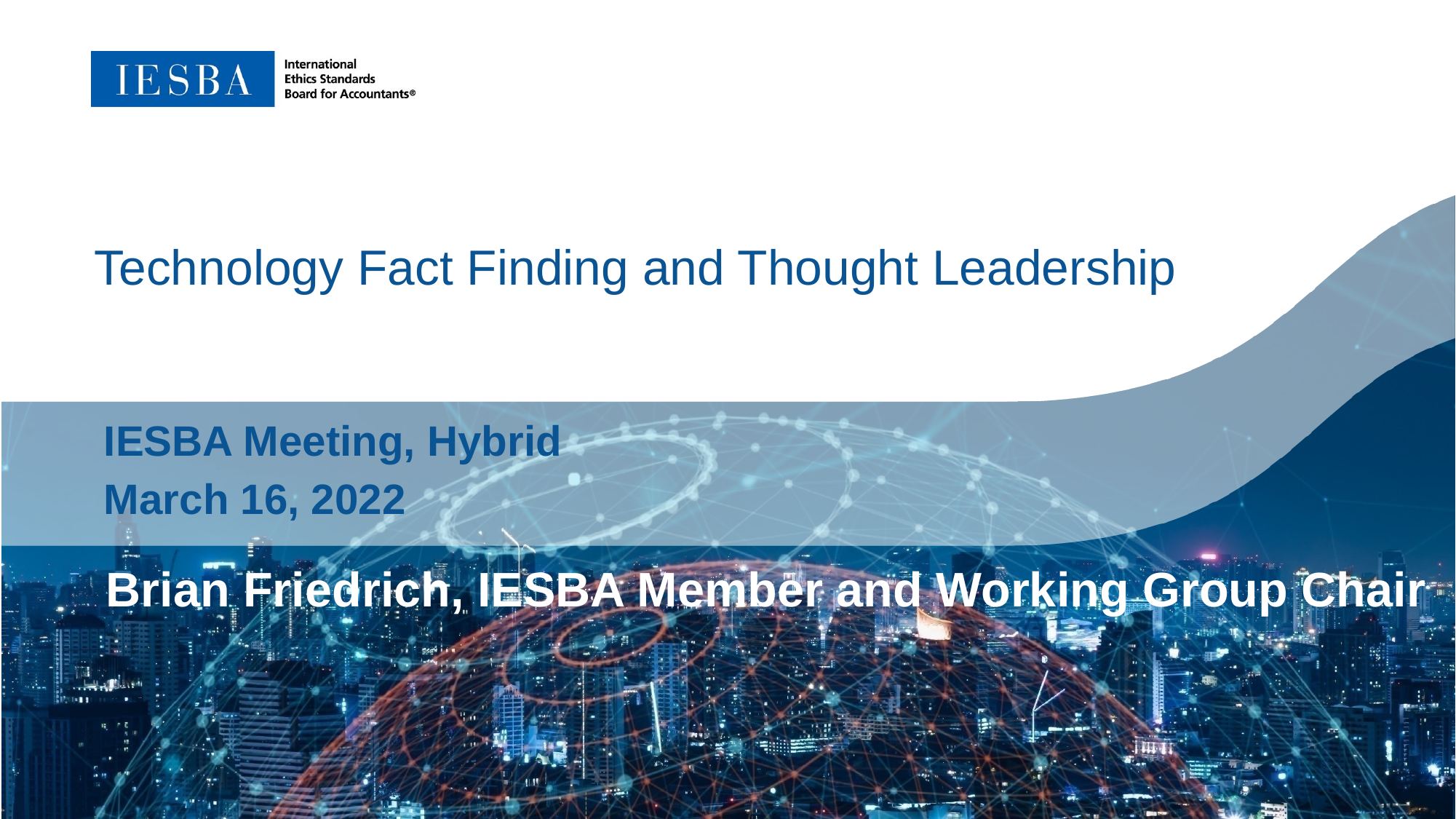

Technology Fact Finding and Thought Leadership
IESBA Meeting, Hybrid
March 16, 2022
Brian Friedrich, IESBA Member and Working Group Chair